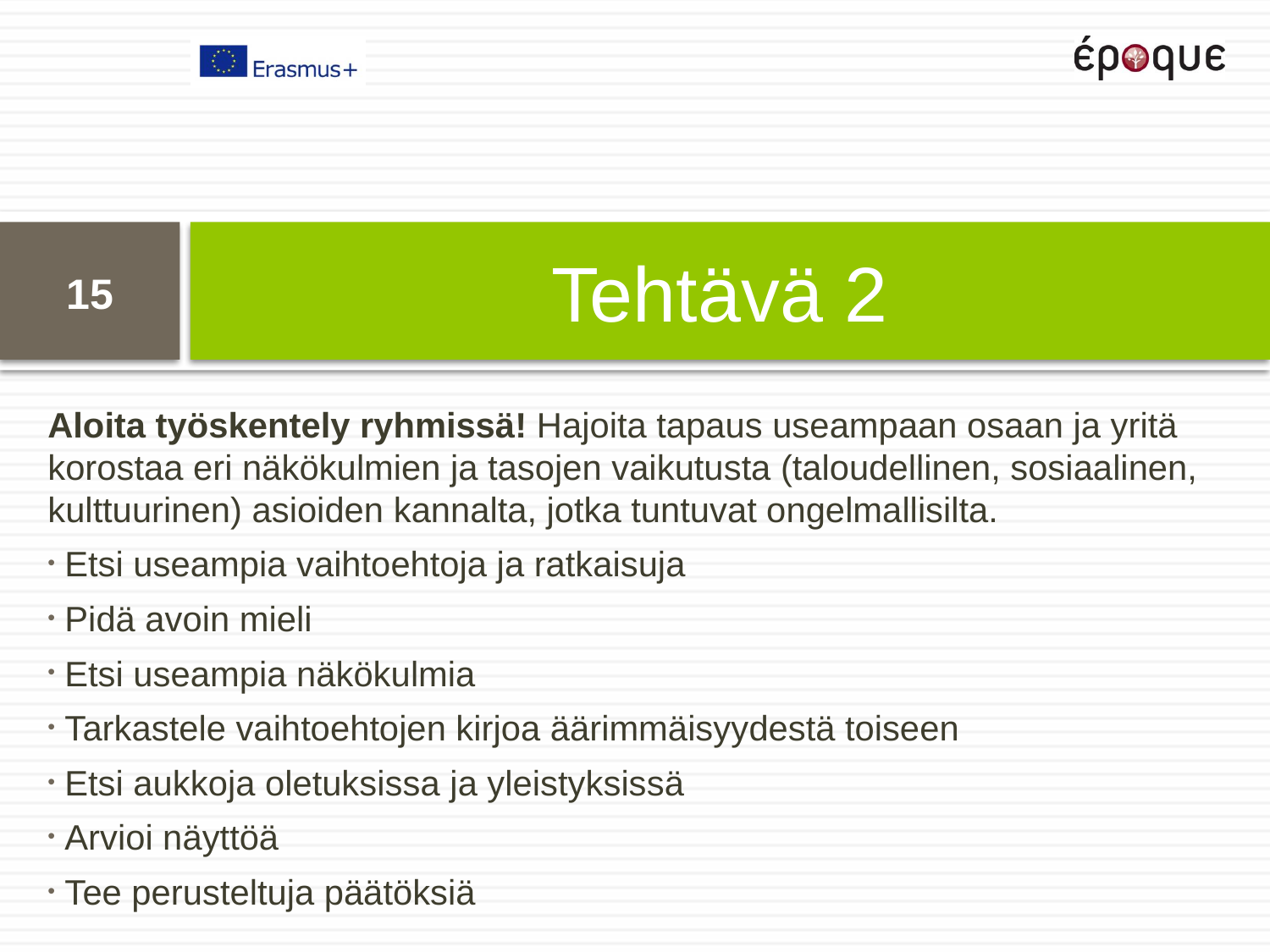

# Tehtävä 2
15
Aloita työskentely ryhmissä! Hajoita tapaus useampaan osaan ja yritä korostaa eri näkökulmien ja tasojen vaikutusta (taloudellinen, sosiaalinen, kulttuurinen) asioiden kannalta, jotka tuntuvat ongelmallisilta.
 Etsi useampia vaihtoehtoja ja ratkaisuja
 Pidä avoin mieli
 Etsi useampia näkökulmia
 Tarkastele vaihtoehtojen kirjoa äärimmäisyydestä toiseen
 Etsi aukkoja oletuksissa ja yleistyksissä
 Arvioi näyttöä
 Tee perusteltuja päätöksiä